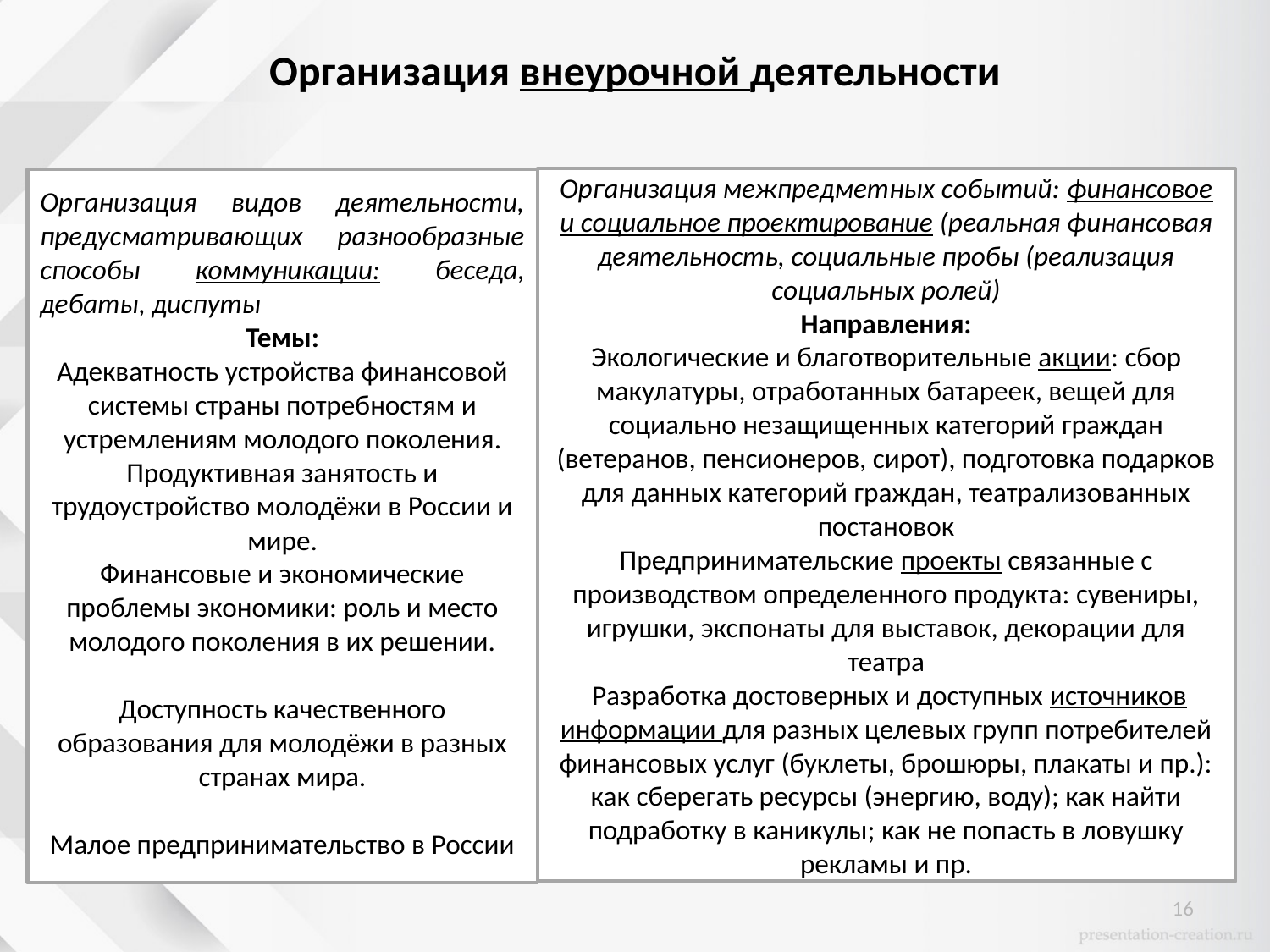

# Организация внеурочной деятельности
Организация межпредметных событий: финансовое и социальное проектирование (реальная финансовая деятельность, социальные пробы (реализация социальных ролей)
Направления:
Экологические и благотворительные акции: сбор макулатуры, отработанных батареек, вещей для социально незащищенных категорий граждан (ветеранов, пенсионеров, сирот), подготовка подарков для данных категорий граждан, театрализованных постановок
Предпринимательские проекты связанные с производством определенного продукта: сувениры, игрушки, экспонаты для выставок, декорации для театра
 Разработка достоверных и доступных источников информации для разных целевых групп потребителей финансовых услуг (буклеты, брошюры, плакаты и пр.): как сберегать ресурсы (энергию, воду); как найти подработку в каникулы; как не попасть в ловушку рекламы и пр.

Организация видов деятельности, предусматривающих разнообразные способы коммуникации: беседа, дебаты, диспуты
Темы:
Адекватность устройства финансовой системы страны потребностям и устремлениям молодого поколения.
Продуктивная занятость и трудоустройство молодёжи в России и мире.
Финансовые и экономические проблемы экономики: роль и место молодого поколения в их решении.

Доступность качественного образования для молодёжи в разных странах мира.

Малое предпринимательство в России

16